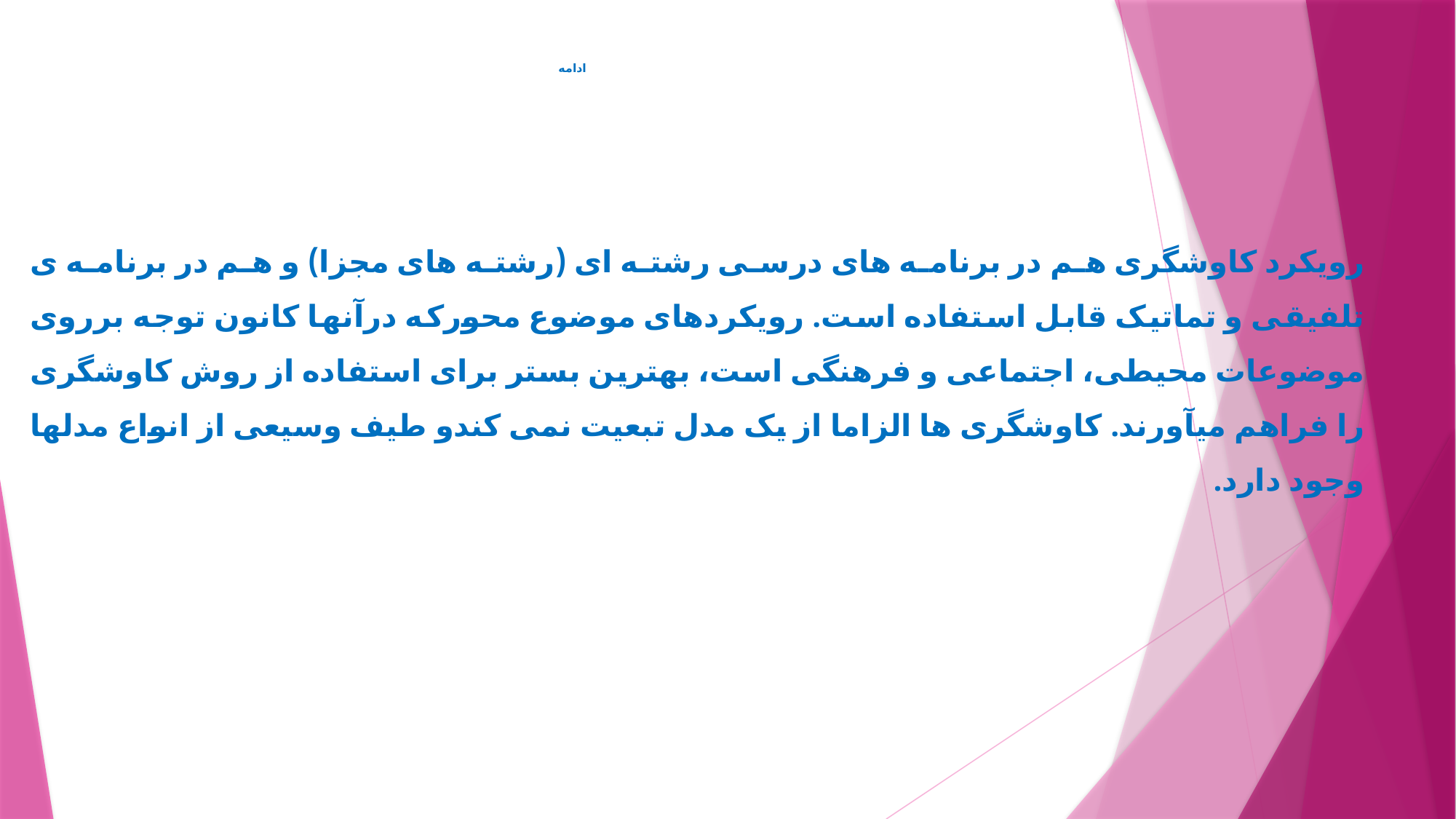

# ادامه
رويکرد کاوشگری هم در برنامه های درسی رشته ای (رشته های مجزا) و هم در برنامه ی تلفيقی و تماتيک قابل استفاده است. رويکردهای موضوع محورکه درآنها کانون توجه برروی موضوعات محيطی، اجتماعی و فرهنگی است، بهترين بستر برای استفاده از روش کاوشگری را فراهم میآورند. کاوشگری ها الزاما از يک مدل تبعيت نمی کندو طيف وسيعی از انواع مدلها وجود دارد.